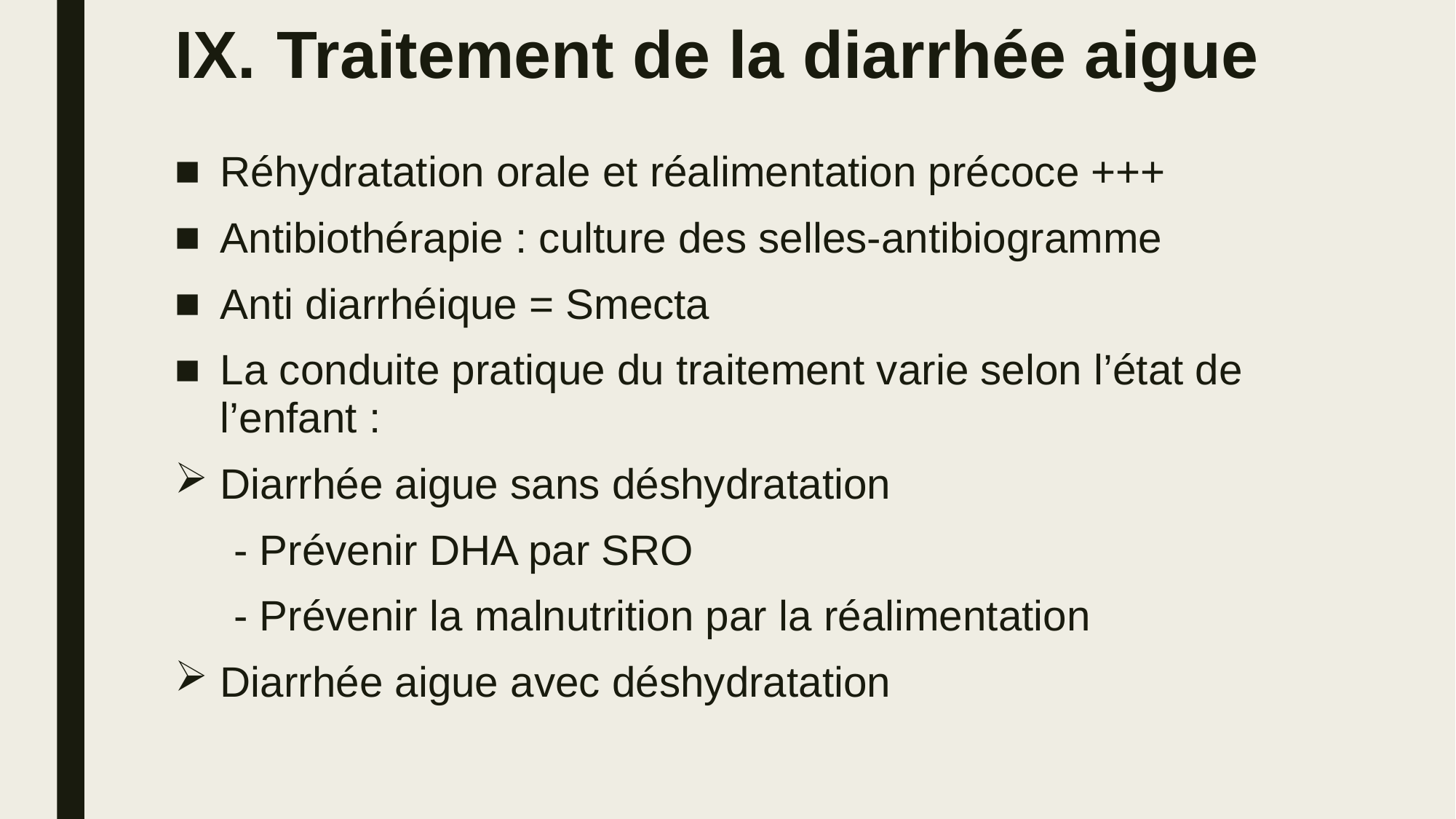

# Traitement de la diarrhée aigue
Réhydratation orale et réalimentation précoce +++
Antibiothérapie : culture des selles-antibiogramme
Anti diarrhéique = Smecta
La conduite pratique du traitement varie selon l’état de l’enfant :
Diarrhée aigue sans déshydratation
     - Prévenir DHA par SRO
     - Prévenir la malnutrition par la réalimentation
Diarrhée aigue avec déshydratation